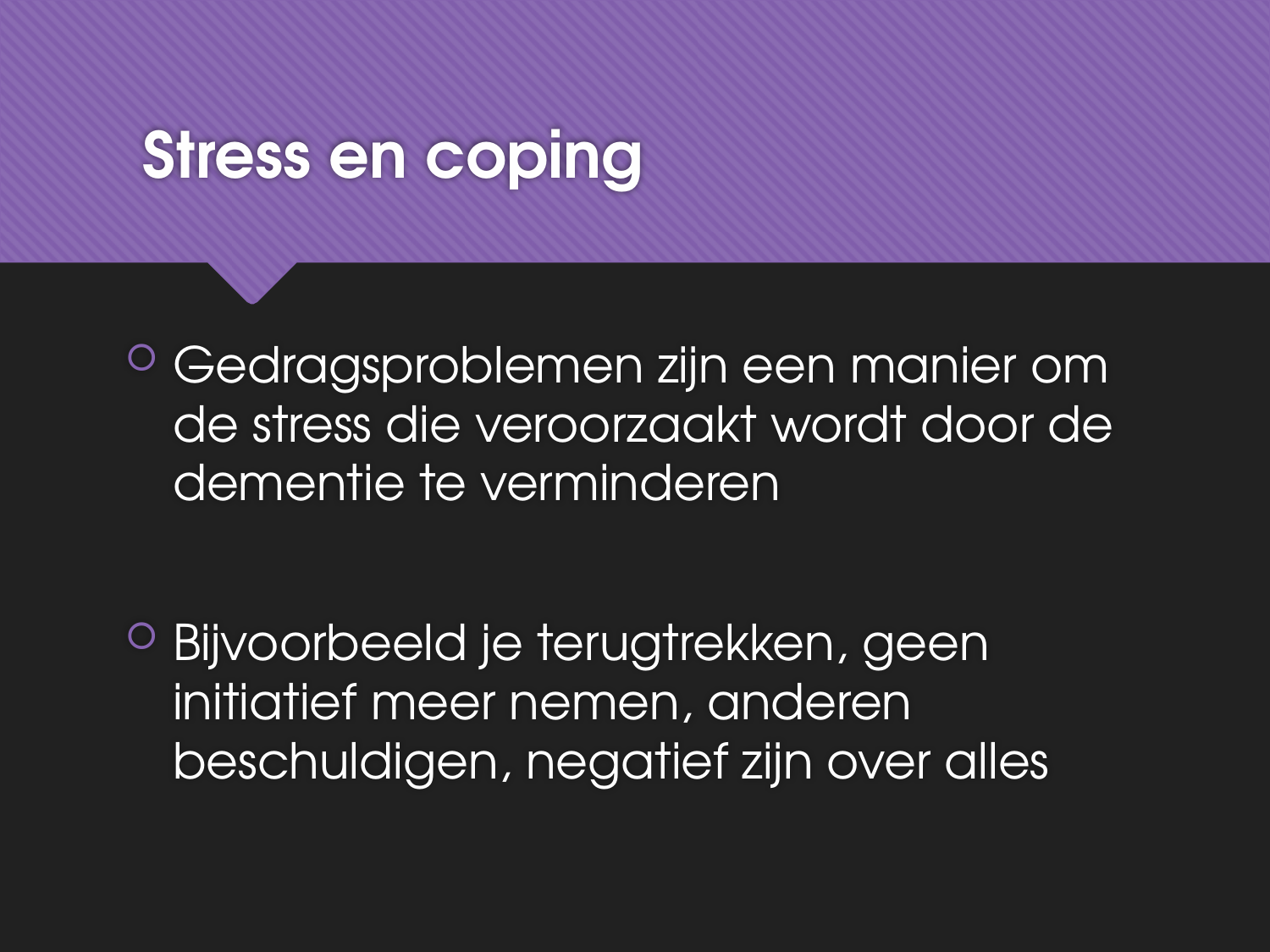

# Stress en coping
Gedragsproblemen zijn een manier om de stress die veroorzaakt wordt door de dementie te verminderen

Bijvoorbeeld je terugtrekken, geen initiatief meer nemen, anderen beschuldigen, negatief zijn over alles